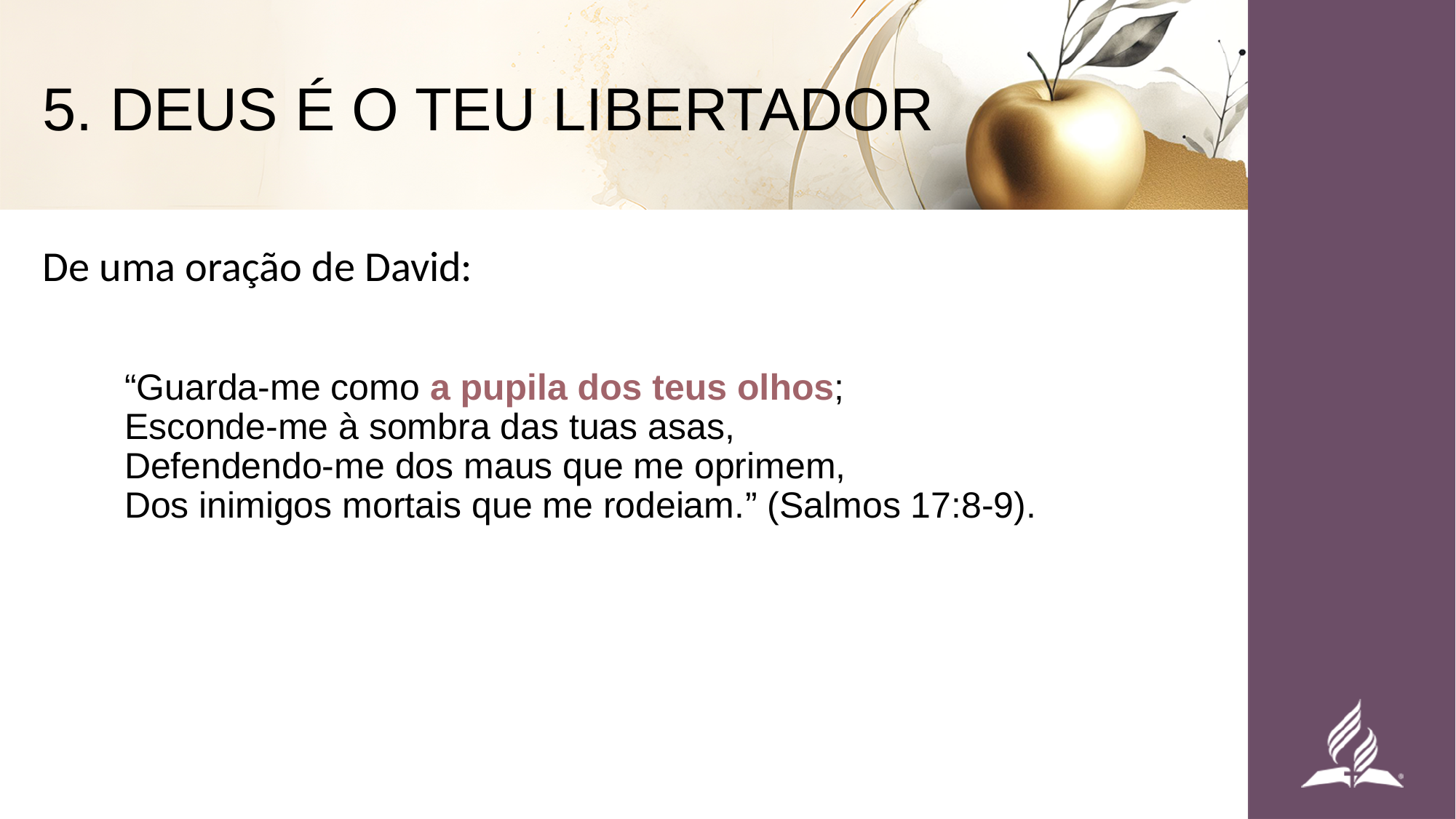

# 5. DEUS É O TEU LIBERTADOR
De uma oração de David:

“Guarda-me como a pupila dos teus olhos;
Esconde-me à sombra das tuas asas,
Defendendo-me dos maus que me oprimem,
Dos inimigos mortais que me rodeiam.” (Salmos 17:8-9).